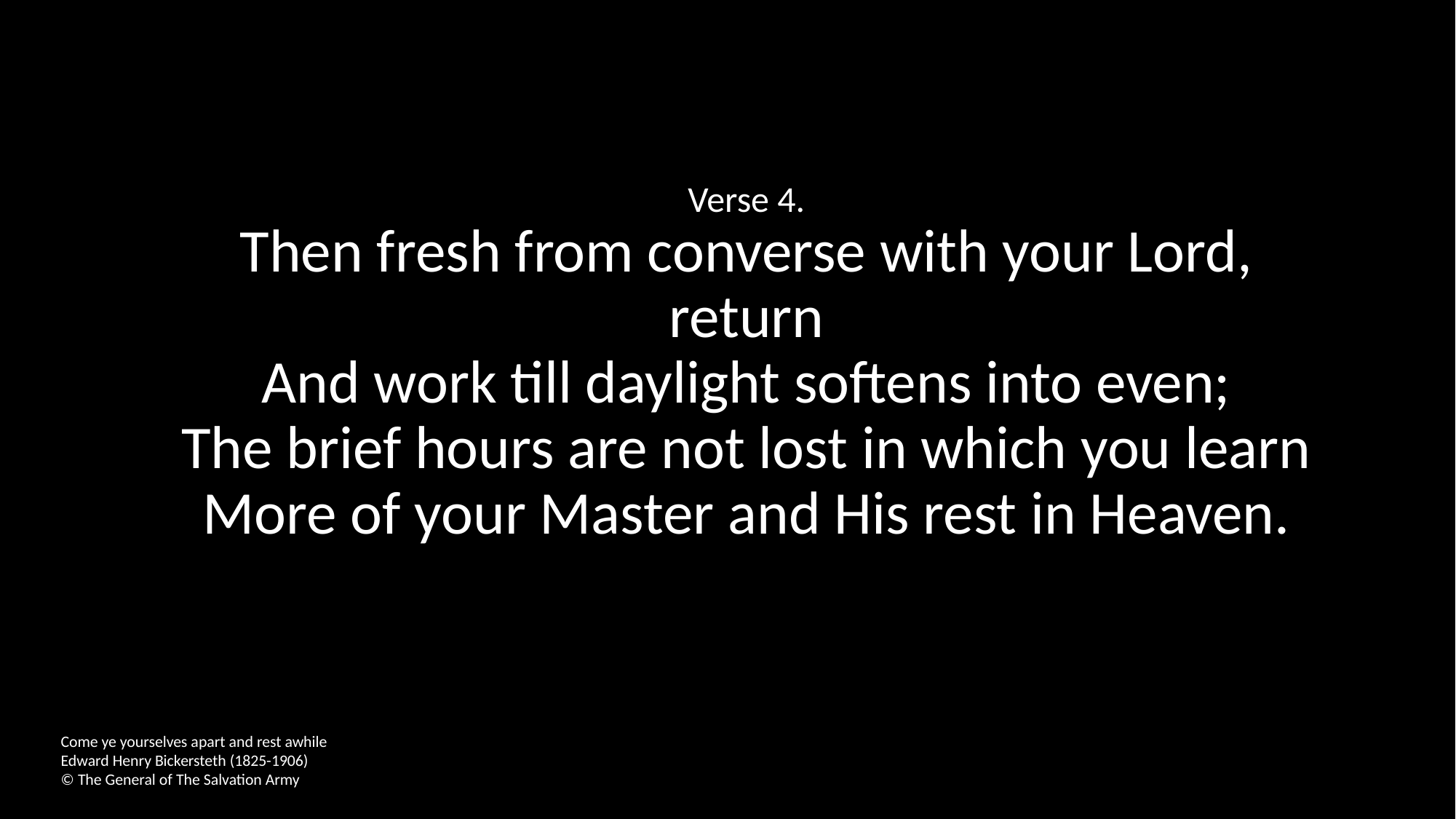

Verse 4.
Then fresh from converse with your Lord, return
And work till daylight softens into even;
The brief hours are not lost in which you learn
More of your Master and His rest in Heaven.
Come ye yourselves apart and rest awhile
Edward Henry Bickersteth (1825-1906)
© The General of The Salvation Army